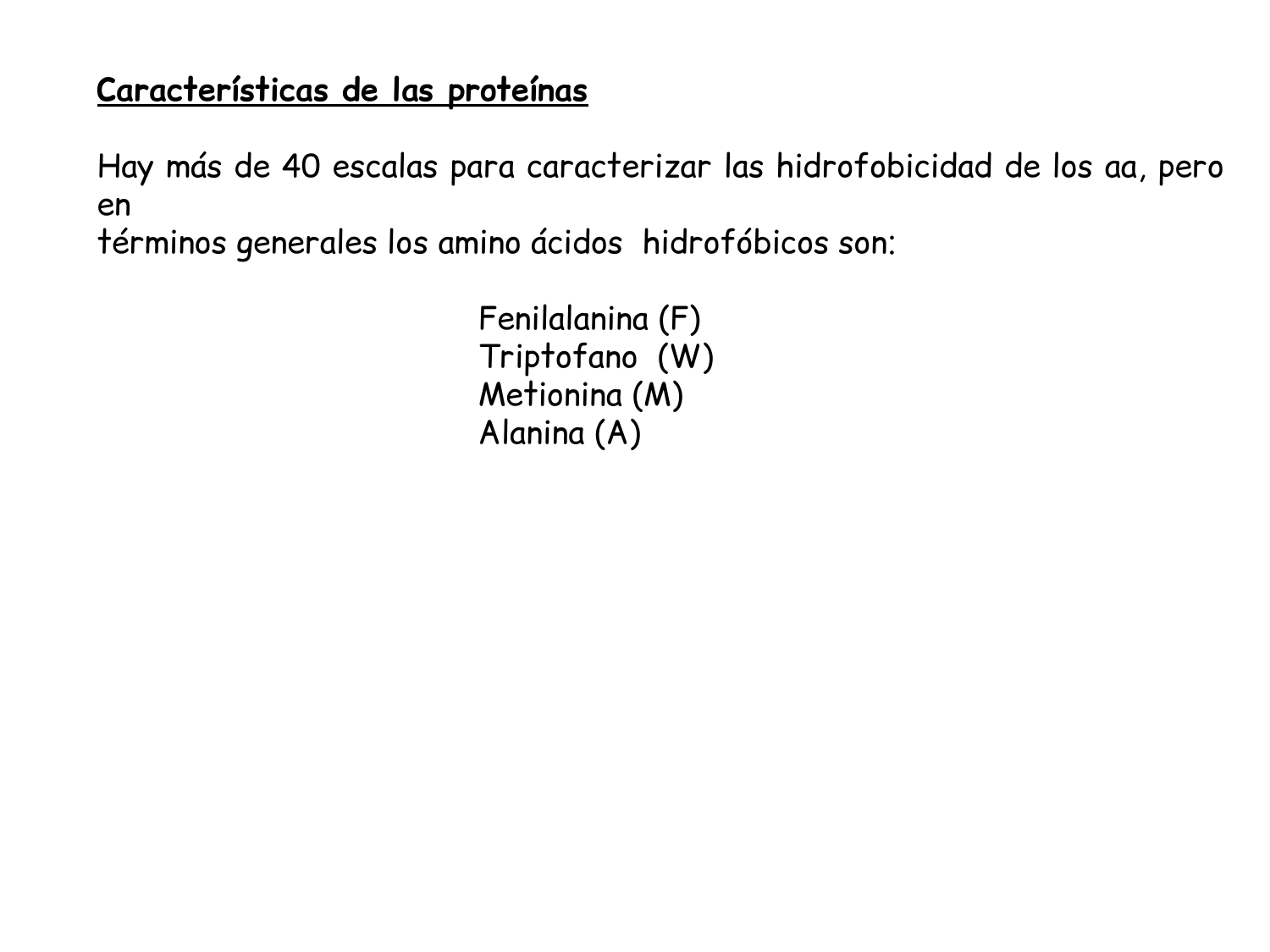

Características de las proteínas

Hay más de 40 escalas para caracterizar las hidrofobicidad de los aa, pero en
términos generales los amino ácidos  hidrofóbicos son:

			Fenilalanina (F)
			Triptofano  (W)
			Metionina (M)
			Alanina (A)